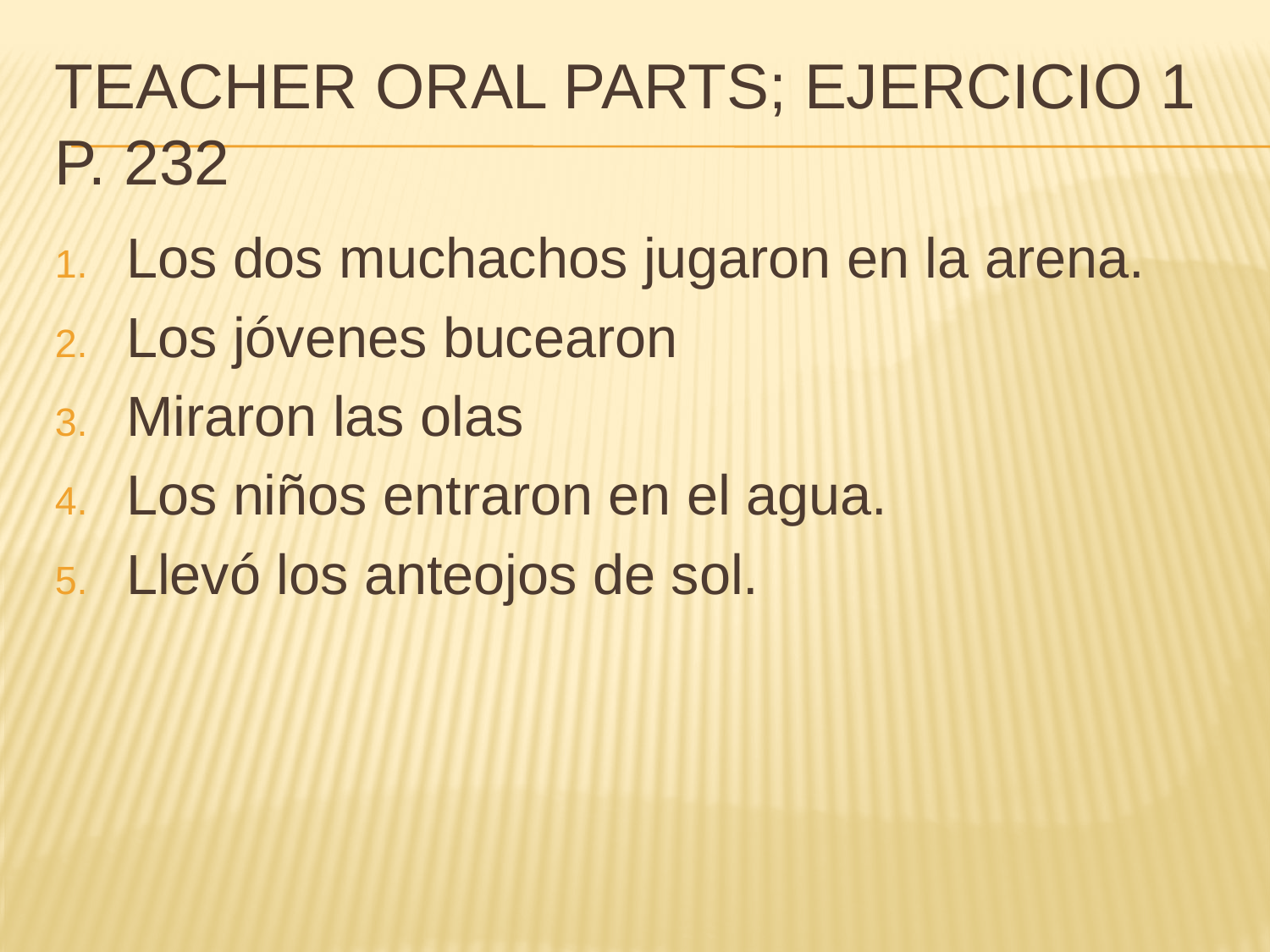

# Teacher oral Parts; Ejercicio 1 p. 232
Los dos muchachos jugaron en la arena.
Los jóvenes bucearon
Miraron las olas
Los niños entraron en el agua.
Llevó los anteojos de sol.